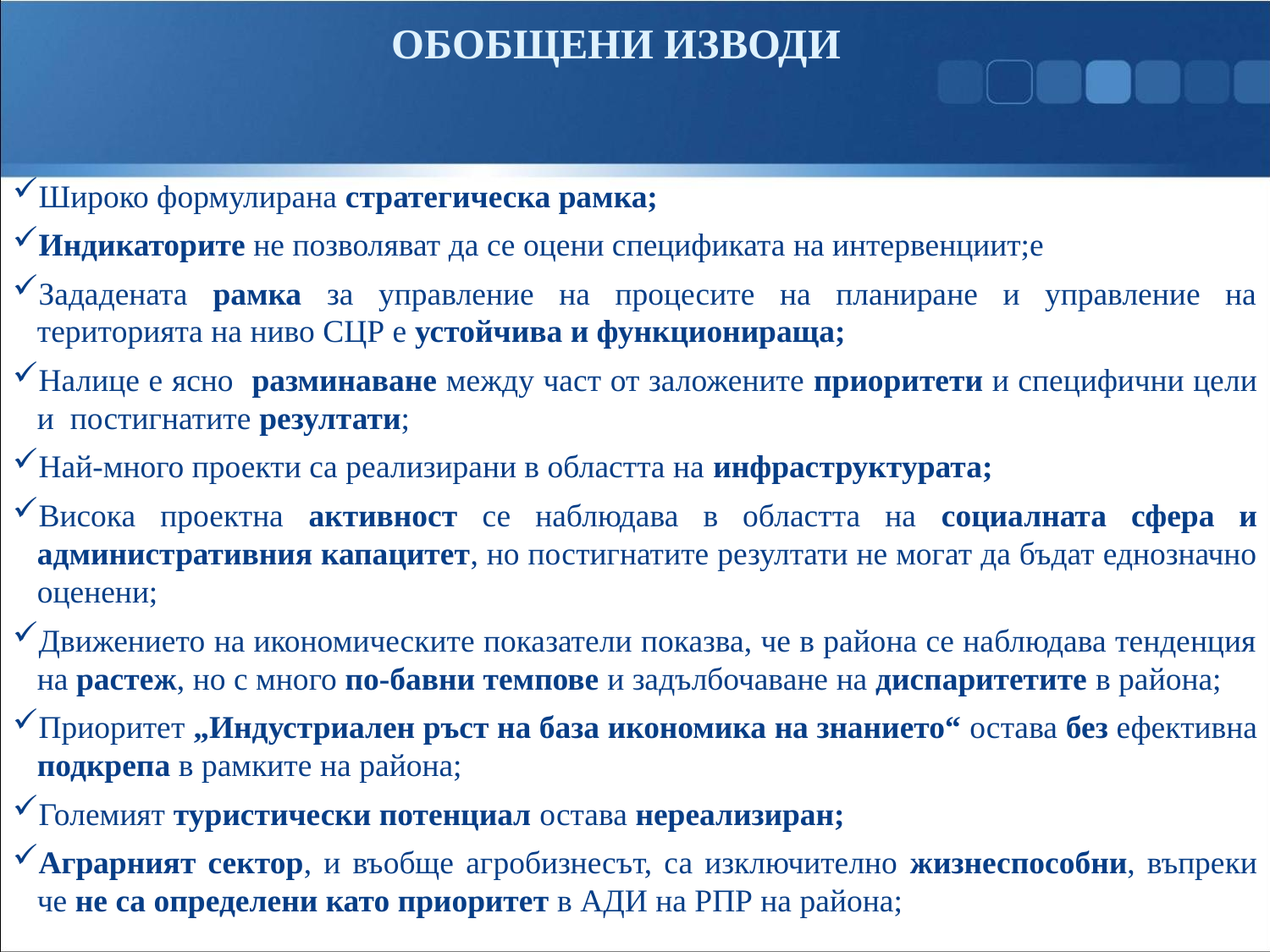

# ОБОБЩЕНИ ИЗВОДИ
Широко формулирана стратегическа рамка;
Индикаторите не позволяват да се оцени спецификата на интервенциит;е
Зададената рамка за управление на процесите на планиране и управление на територията на ниво СЦР е устойчива и функционираща;
Налице е ясно  разминаване между част от заложените приоритети и специфични цели и  постигнатите резултати;
Най-много проекти са реализирани в областта на инфраструктурата;
Висока проектна активност се наблюдава в областта на социалната сфера и административния капацитет, но постигнатите резултати не могат да бъдат еднозначно оценени;
Движението на икономическите показатели показва, че в района се наблюдава тенденция на растеж, но с много по-бавни темпове и задълбочаване на диспаритетите в района;
Приоритет „Индустриален ръст на база икономика на знанието“ остава без ефективна подкрепа в рамките на района;
Големият туристически потенциал остава нереализиран;
Аграрният сектор, и въобще агробизнесът, са изключително жизнеспособни, въпреки че не са определени като приоритет в АДИ на РПР на района;